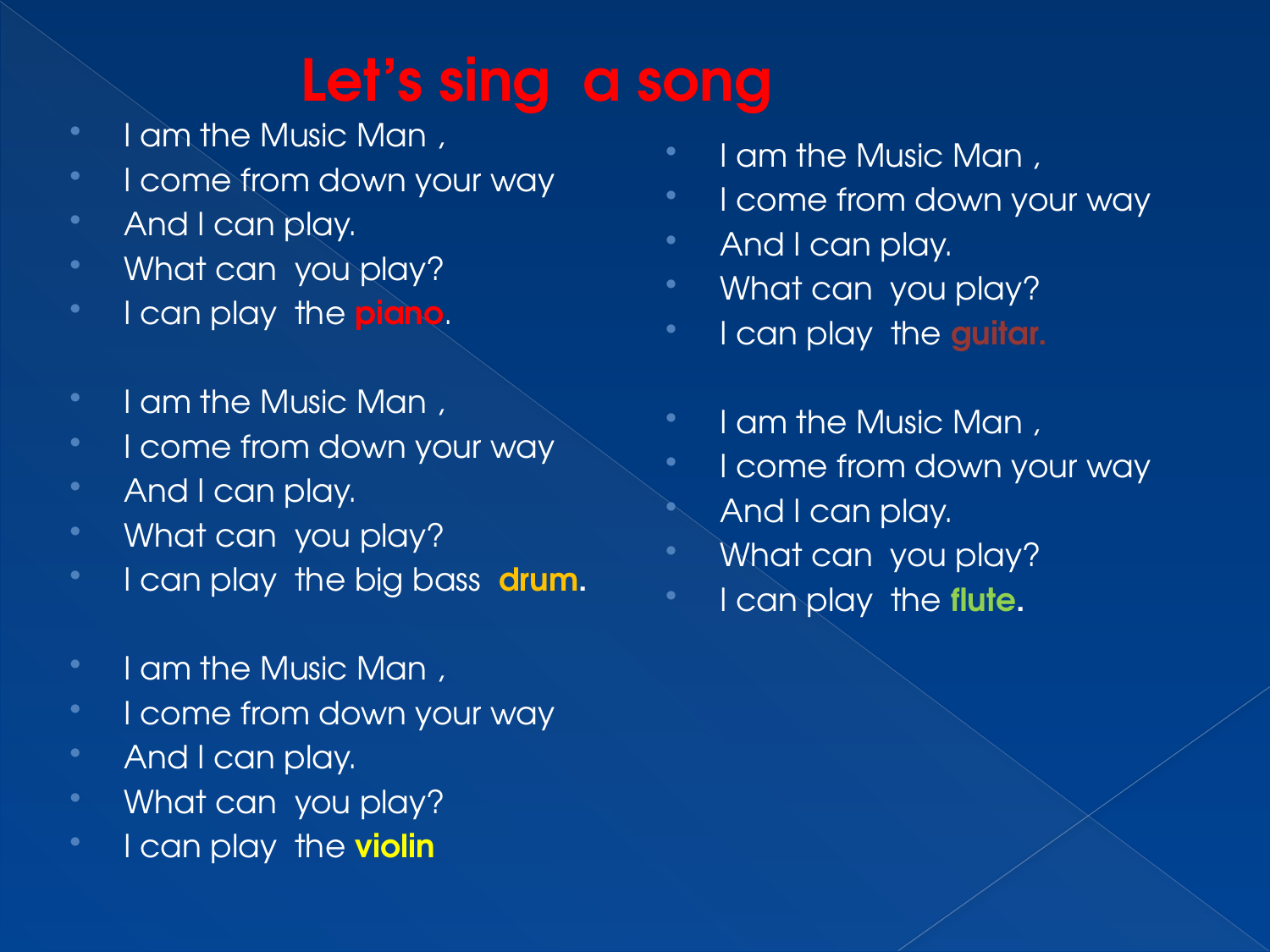

# Let’s sing  a song
I am the Music Man ,
I come from down your way
And I can play.
What can  you play?
I can play  the piano.

I am the Music Man ,
I come from down your way
And I can play.
What can  you play?
I can play  the big bass  drum.

I am the Music Man ,
I come from down your way
And I can play.
What can  you play?
I can play  the violin
I am the Music Man ,
I come from down your way
And I can play.
What can  you play?
I can play  the guitar.

I am the Music Man ,
I come from down your way
And I can play.
What can  you play?
I can play  the flute.